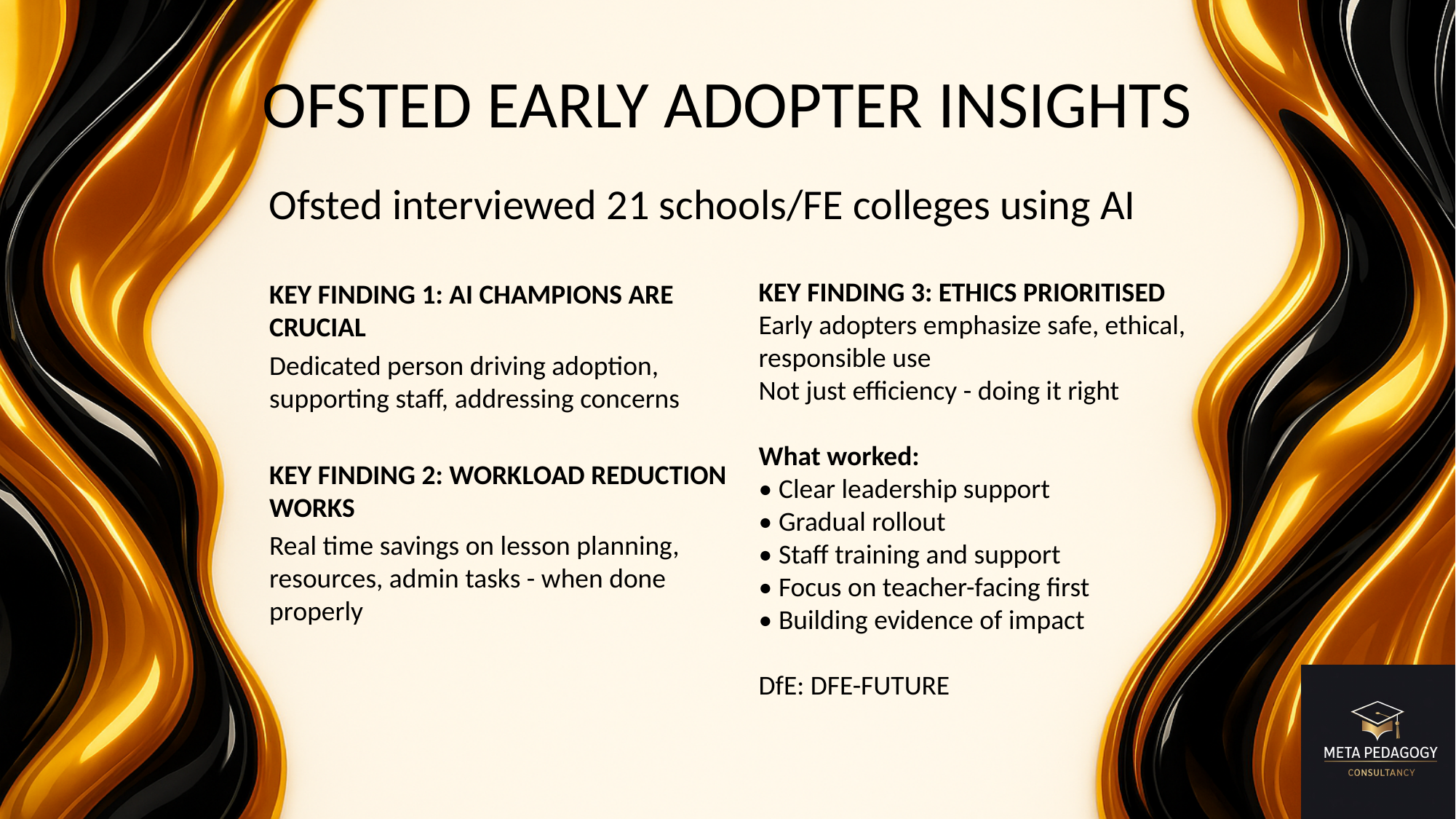

# OFSTED EARLY ADOPTER INSIGHTS
Ofsted interviewed 21 schools/FE colleges using AI

KEY FINDING 1: AI CHAMPIONS ARE CRUCIAL
Dedicated person driving adoption, supporting staff, addressing concerns

KEY FINDING 2: WORKLOAD REDUCTION WORKS
Real time savings on lesson planning, resources, admin tasks - when done properly

KEY FINDING 3: ETHICS PRIORITISED
Early adopters emphasize safe, ethical, responsible use
Not just efficiency - doing it right

What worked:
• Clear leadership support
• Gradual rollout
• Staff training and support
• Focus on teacher-facing first
• Building evidence of impact

DfE: DFE-FUTURE